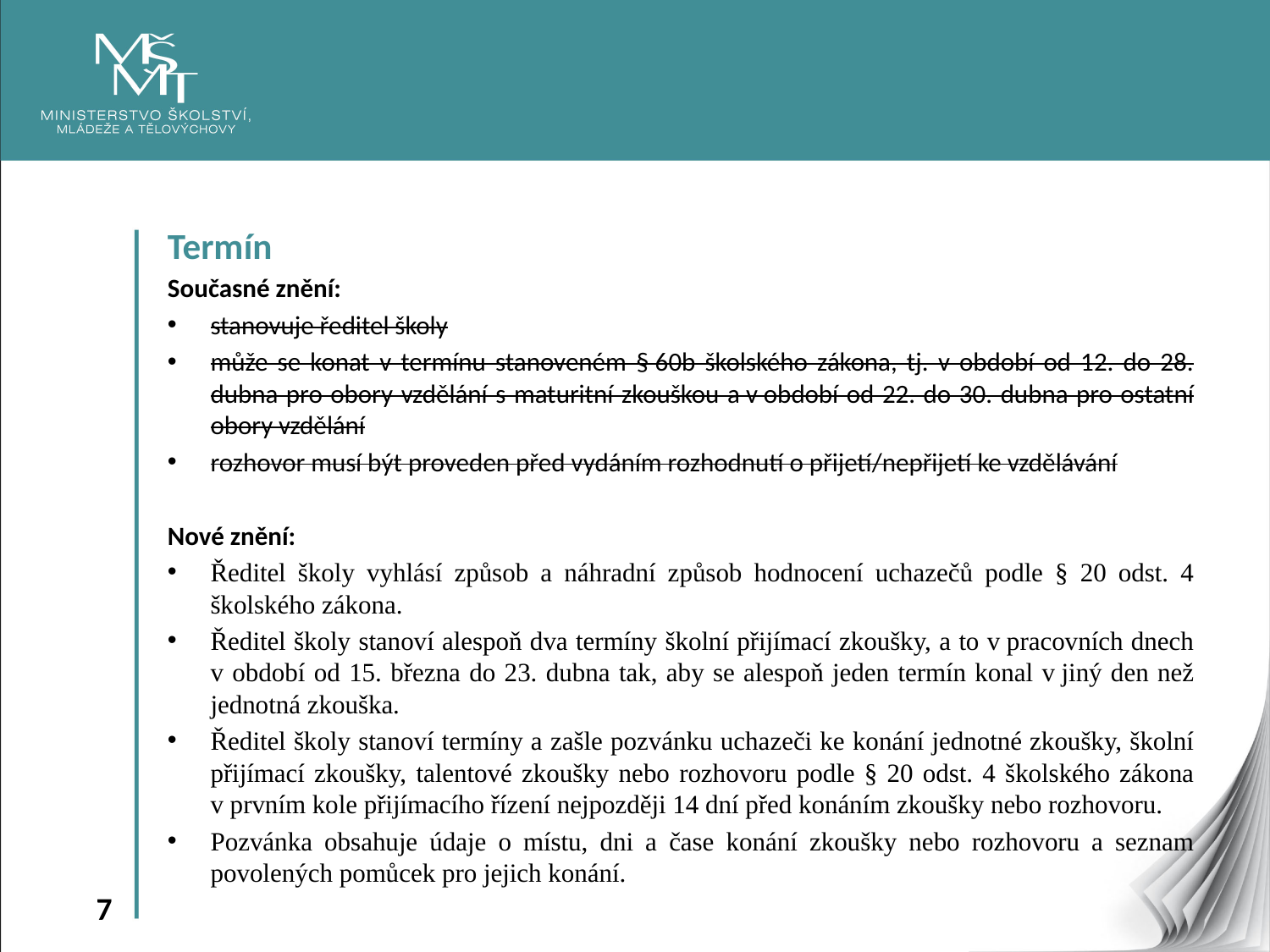

Termín
Současné znění:
stanovuje ředitel školy
může se konat v termínu stanoveném § 60b školského zákona, tj. v období od 12. do 28. dubna pro obory vzdělání s maturitní zkouškou a v období od 22. do 30. dubna pro ostatní obory vzdělání
rozhovor musí být proveden před vydáním rozhodnutí o přijetí/nepřijetí ke vzdělávání

Nové znění:
Ředitel školy vyhlásí způsob a náhradní způsob hodnocení uchazečů podle § 20 odst. 4 školského zákona.
Ředitel školy stanoví alespoň dva termíny školní přijímací zkoušky, a to v pracovních dnech v období od 15. března do 23. dubna tak, aby se alespoň jeden termín konal v jiný den než jednotná zkouška.
Ředitel školy stanoví termíny a zašle pozvánku uchazeči ke konání jednotné zkoušky, školní přijímací zkoušky, talentové zkoušky nebo rozhovoru podle § 20 odst. 4 školského zákona v prvním kole přijímacího řízení nejpozději 14 dní před konáním zkoušky nebo rozhovoru.
Pozvánka obsahuje údaje o místu, dni a čase konání zkoušky nebo rozhovoru a seznam povolených pomůcek pro jejich konání.